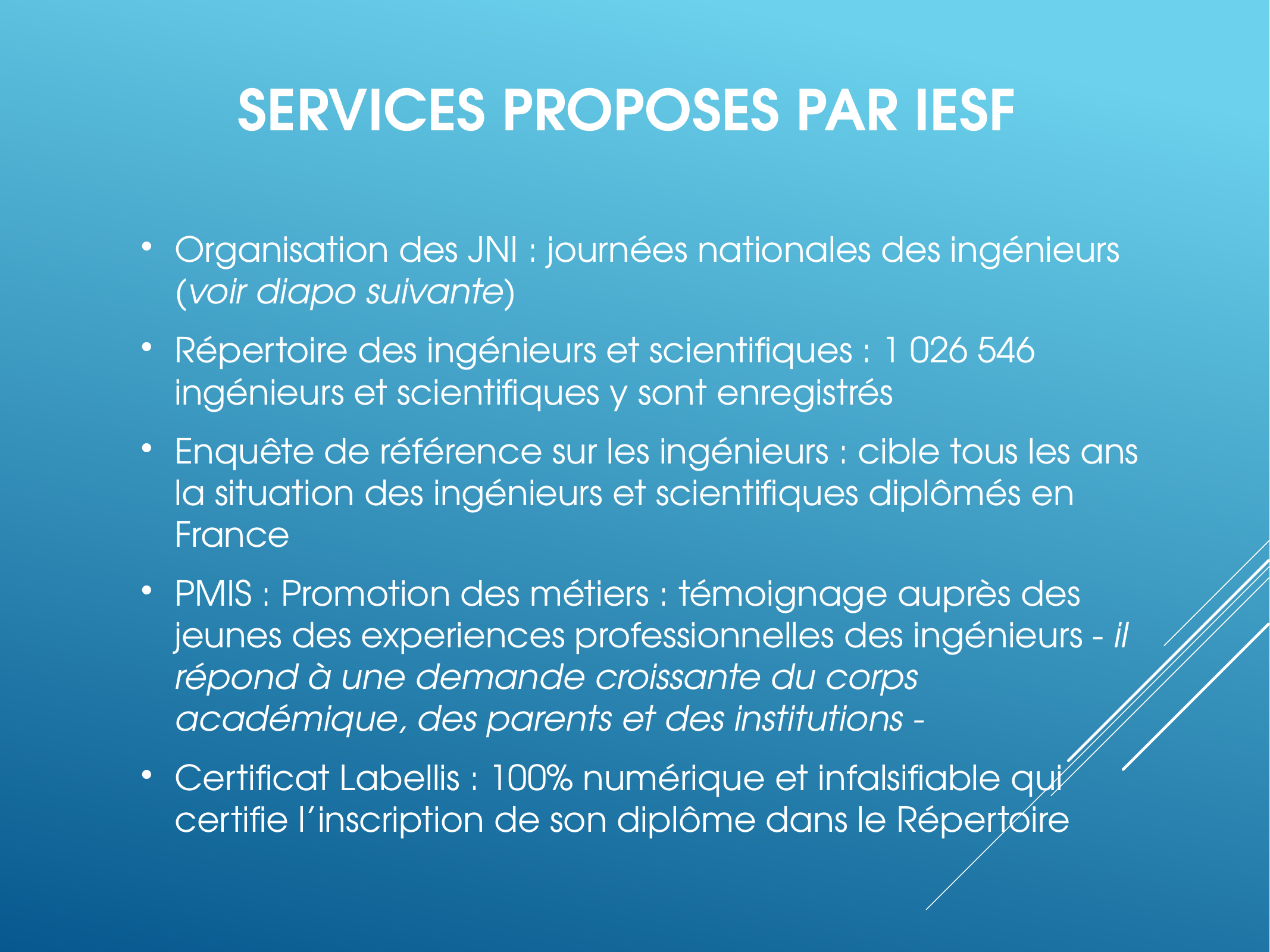

# SERVICES PROPOSES PAR IESF
Organisation des JNI : journées nationales des ingénieurs (voir diapo suivante)
Répertoire des ingénieurs et scientifiques : 1 026 546 ingénieurs et scientifiques y sont enregistrés
Enquête de référence sur les ingénieurs : cible tous les ans la situation des ingénieurs et scientifiques diplômés en France
PMIS : Promotion des métiers : témoignage auprès des jeunes des experiences professionnelles des ingénieurs - il répond à une demande croissante du corps académique, des parents et des institutions -
Certificat Labellis : 100% numérique et infalsifiable qui certifie l’inscription de son diplôme dans le Répertoire